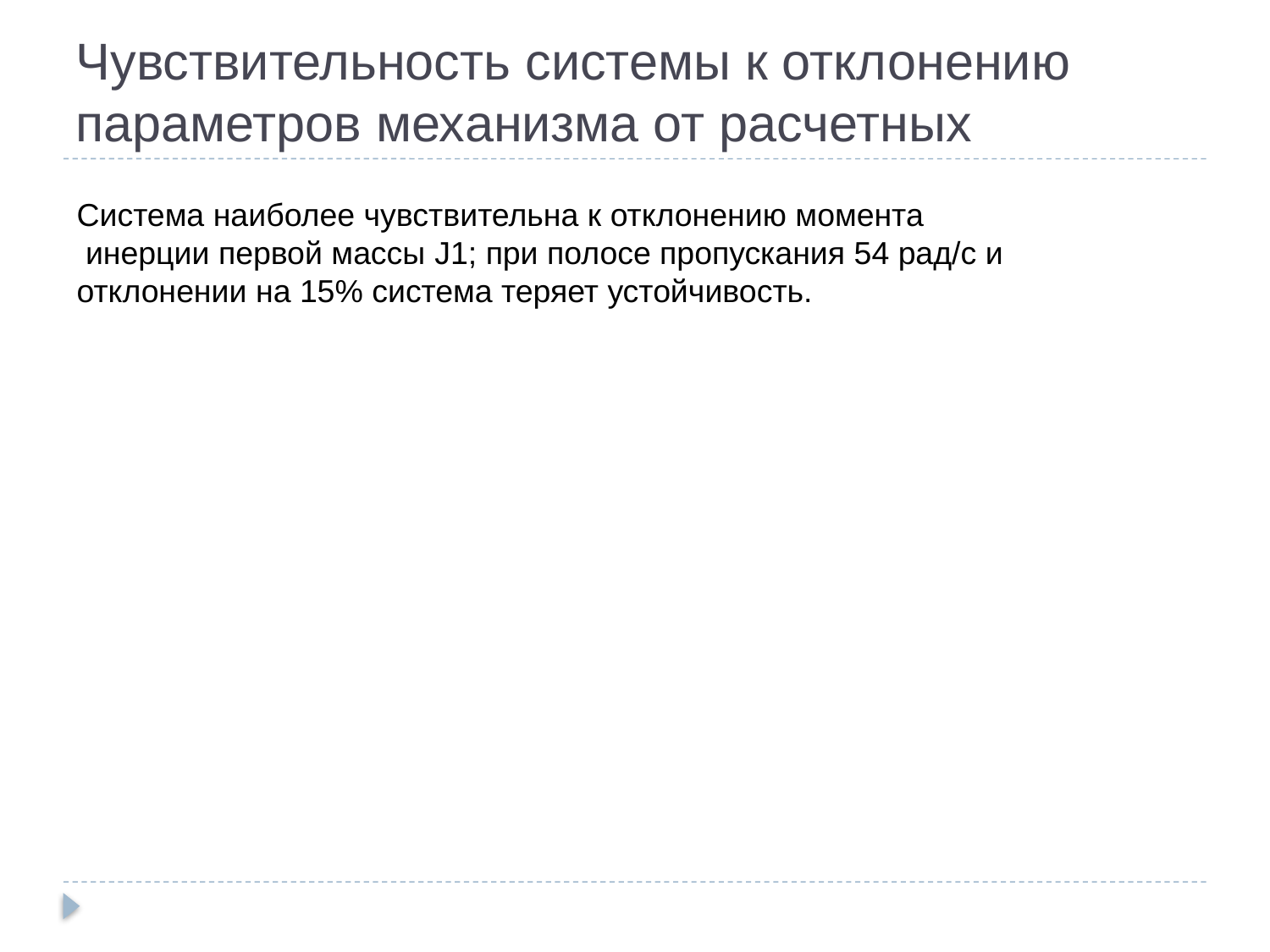

# Чувствительность системы к отклонению параметров механизма от расчетных
Система наиболее чувствительна к отклонению момента
 инерции первой массы J1; при полосе пропускания 54 рад/с и
отклонении на 15% система теряет устойчивость.